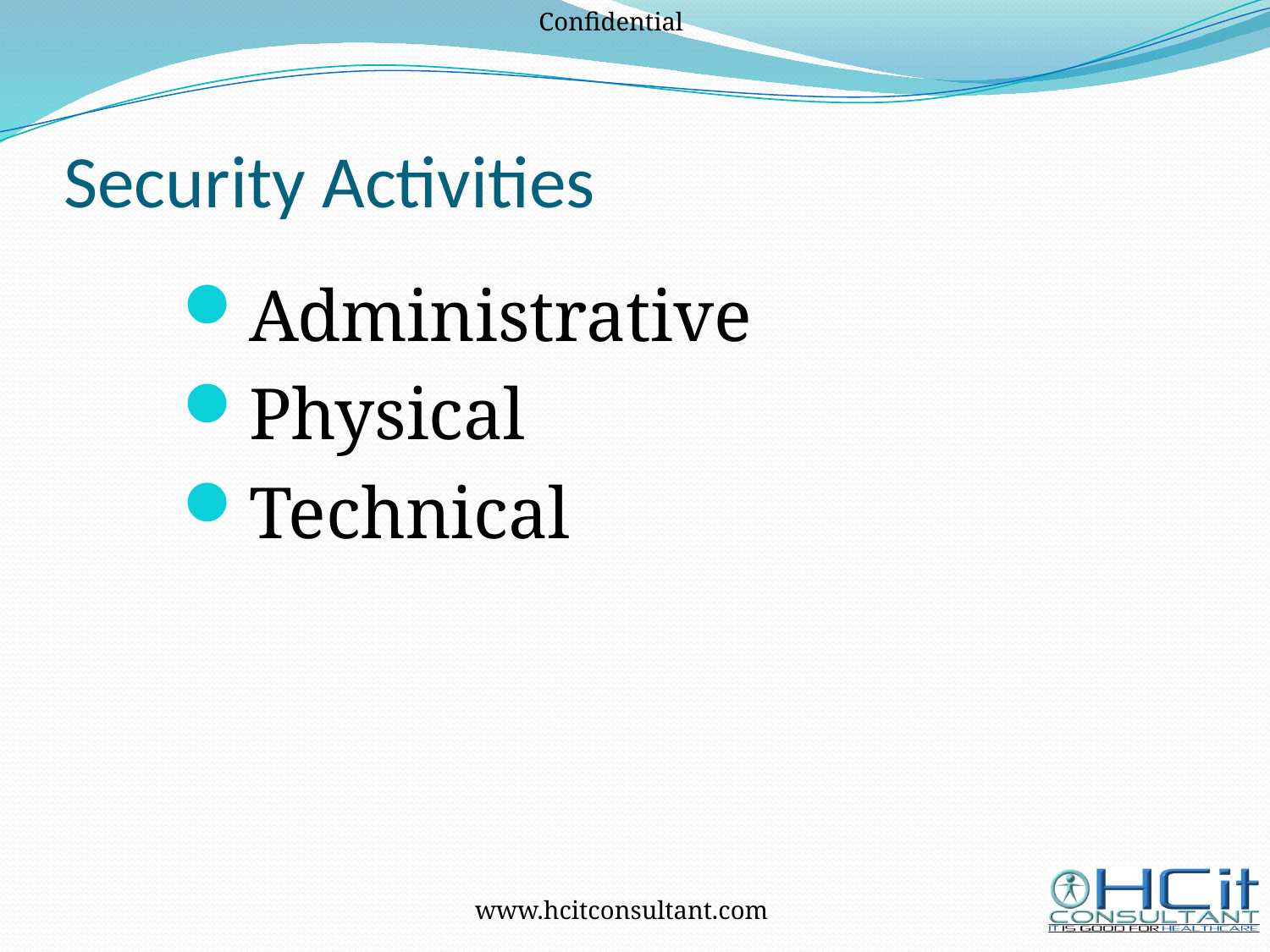

# Security Activities
Administrative
Physical
Technical
17